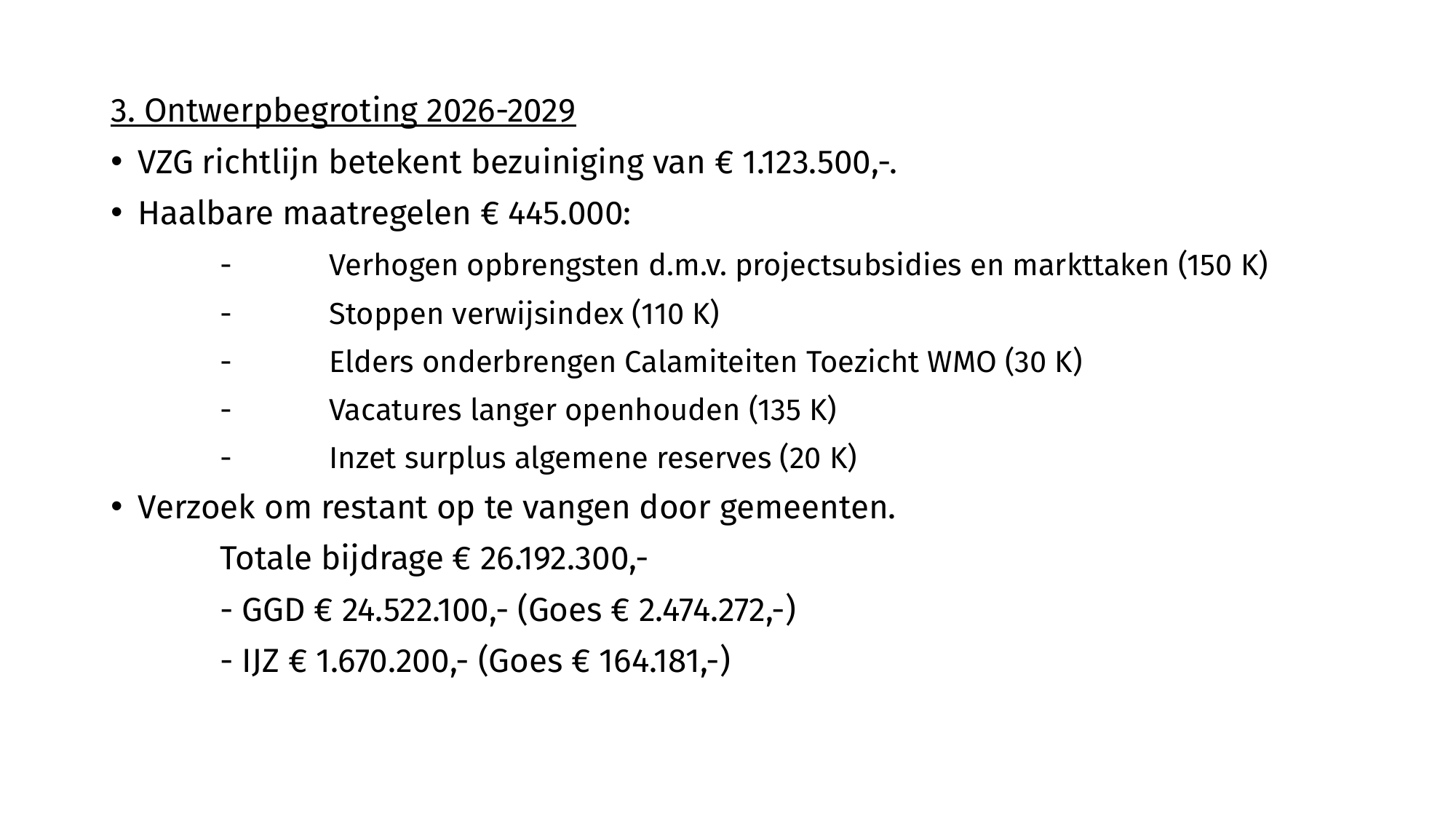

3. Ontwerpbegroting 2026-2029
VZG richtlijn betekent bezuiniging van € 1.123.500,-.
Haalbare maatregelen € 445.000:
	-	Verhogen opbrengsten d.m.v. projectsubsidies en markttaken (150 K)
	- 	Stoppen verwijsindex (110 K)
	- 	Elders onderbrengen Calamiteiten Toezicht WMO (30 K)
	- 	Vacatures langer openhouden (135 K)
	- 	Inzet surplus algemene reserves (20 K)
Verzoek om restant op te vangen door gemeenten.
 	Totale bijdrage € 26.192.300,-
	- GGD € 24.522.100,- (Goes € 2.474.272,-)
	- IJZ € 1.670.200,- (Goes € 164.181,-)